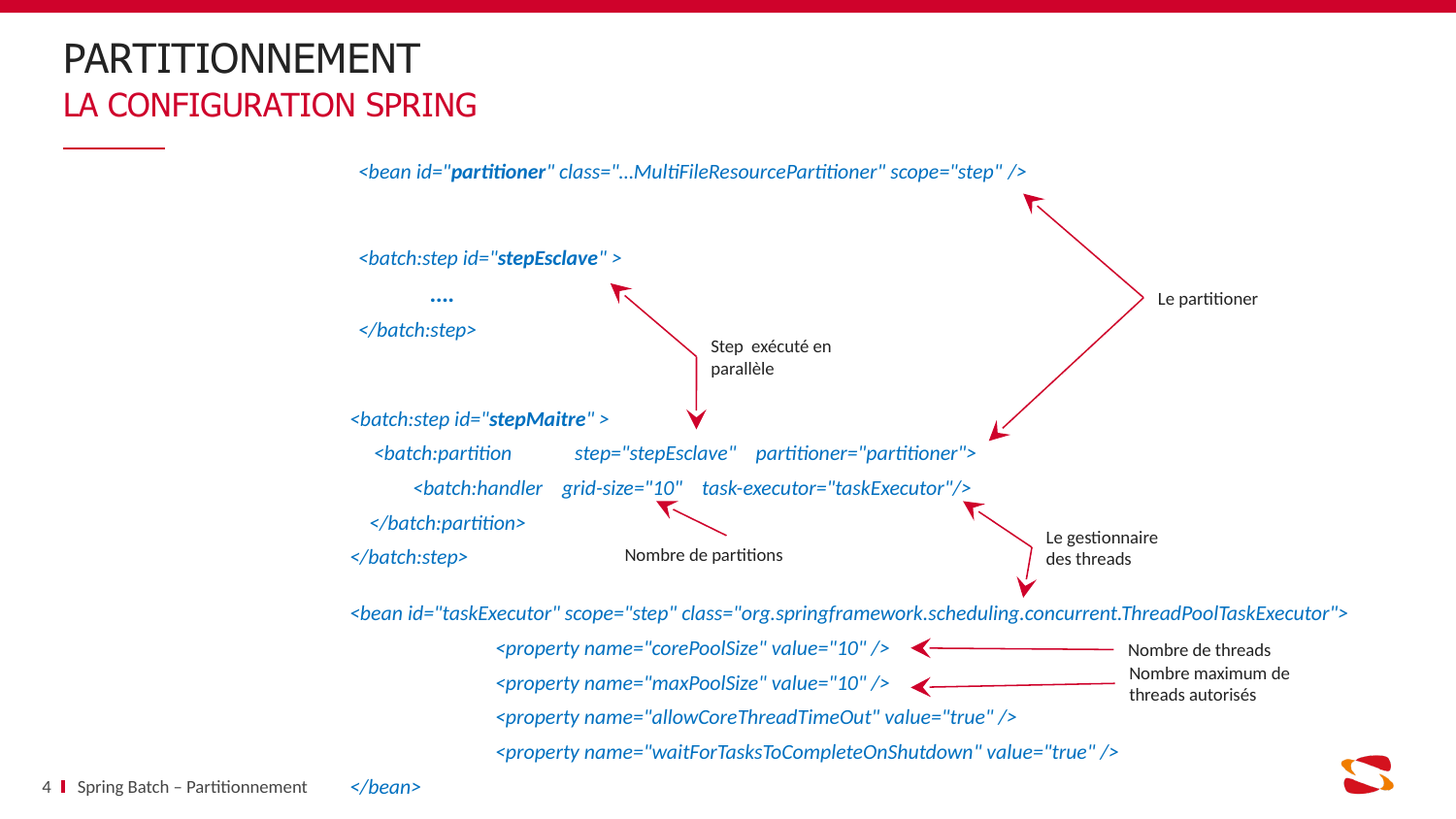

# Partitionnement
la configuration spring
<bean id="partitioner" class="…MultiFileResourcePartitioner" scope="step" />
<batch:step id="stepEsclave" >
….
</batch:step>
Le partitioner
Step  exécuté en parallèle
<batch:step id="stepMaitre" >
     <batch:partition             step="stepEsclave"    partitioner="partitioner">
             <batch:handler    grid-size="10"    task-executor="taskExecutor"/>
    </batch:partition>
</batch:step>
Le gestionnaire des threads
Nombre de partitions
<bean id="taskExecutor" scope="step" class="org.springframework.scheduling.concurrent.ThreadPoolTaskExecutor">
	<property name="corePoolSize" value="10" />
	<property name="maxPoolSize" value="10" />
	<property name="allowCoreThreadTimeOut" value="true" />
	<property name="waitForTasksToCompleteOnShutdown" value="true" />
</bean>
Nombre de threads
Nombre maximum de threads autorisés
4
Spring Batch – Partitionnement